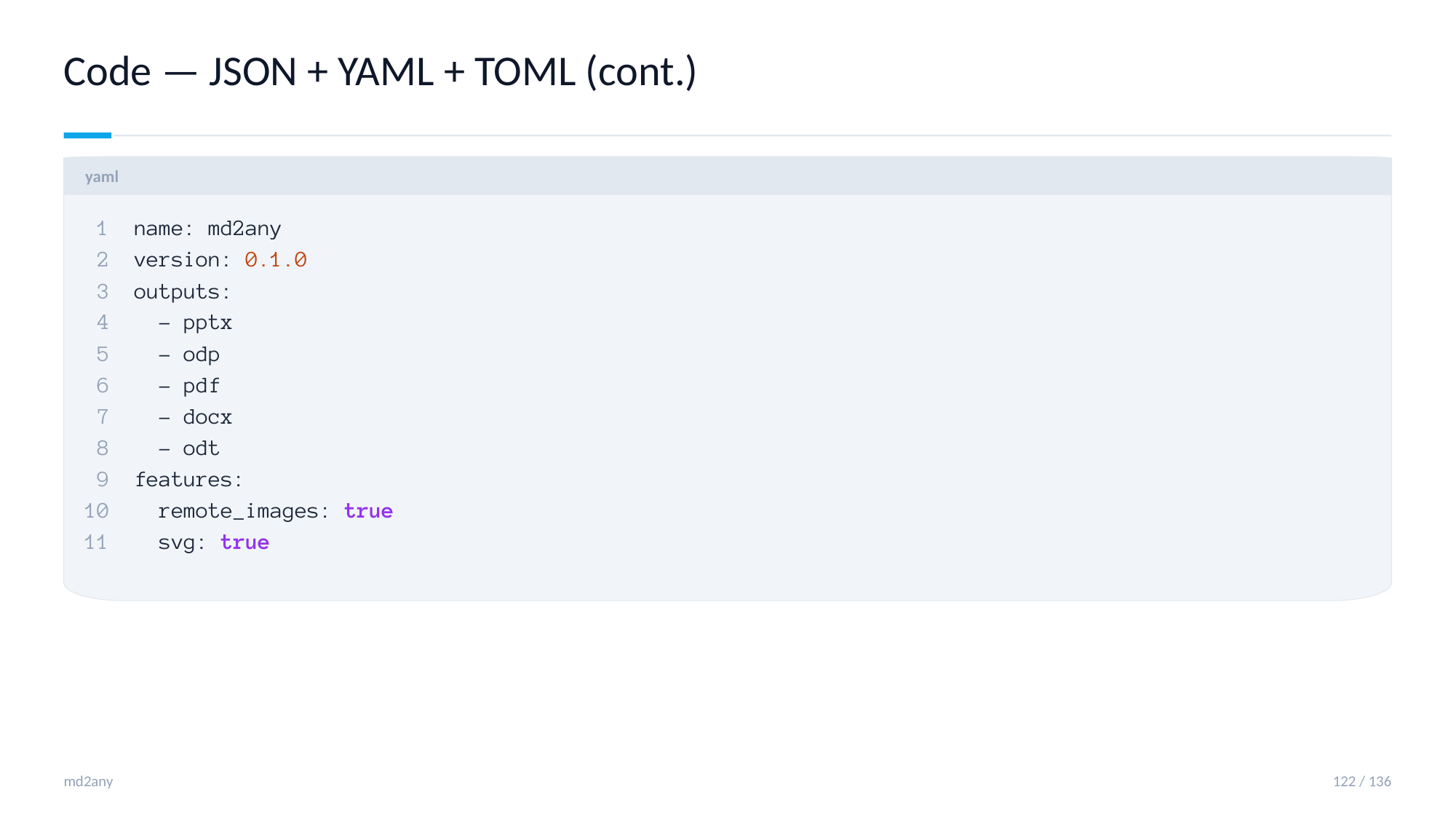

Code — JSON + YAML + TOML (cont.)

yaml
 1  name: md2any
 2  version: 0.1.0
 3  outputs:
 4    - pptx
 5    - odp
 6    - pdf
 7    - docx
 8    - odt
 9  features:
10    remote_images: true
11    svg: true
md2any
122 / 136